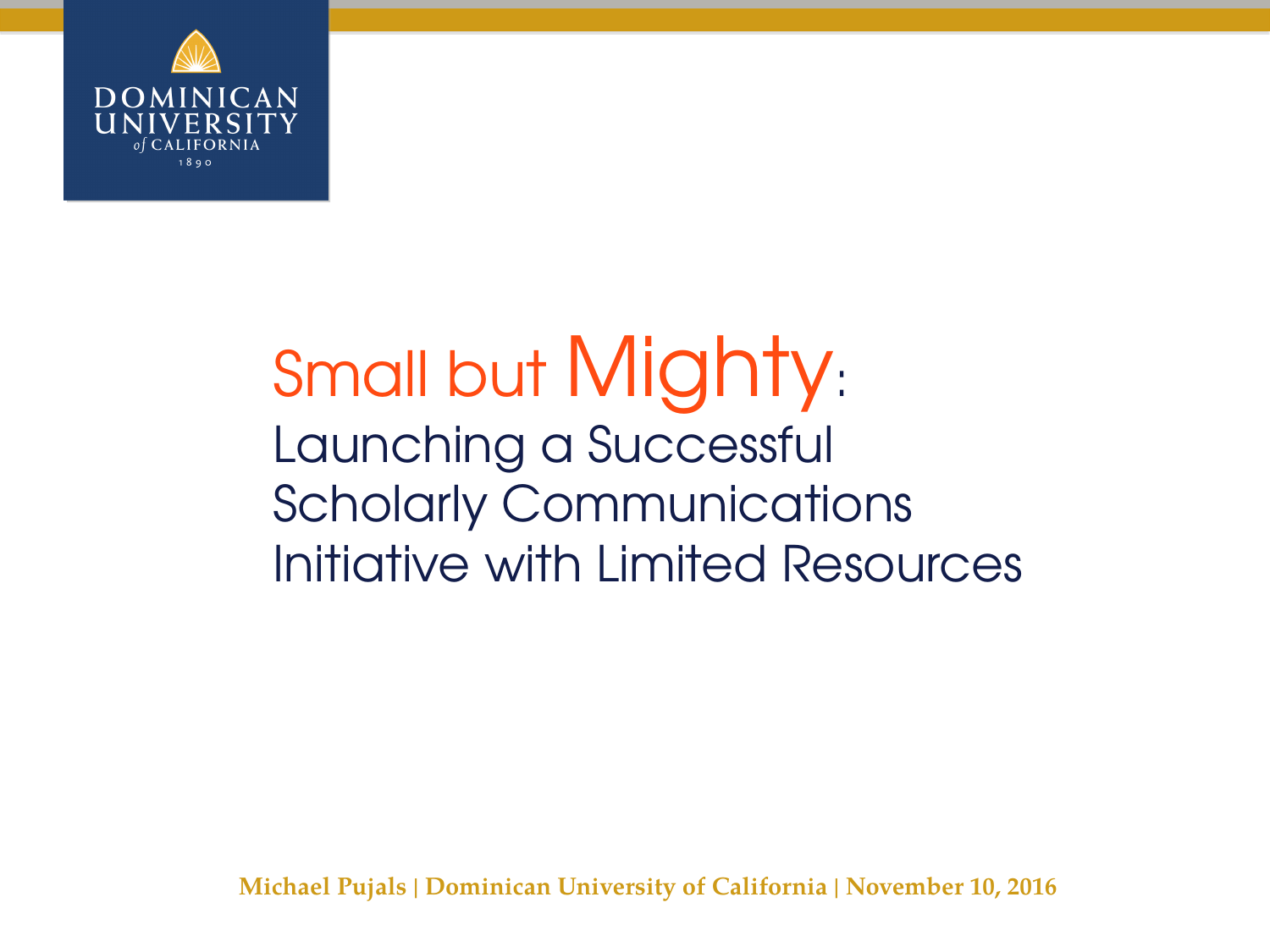

# Small but Mighty: Launching a Successful Scholarly Communications Initiative with Limited Resources
Michael Pujals | Dominican University of California | November 10, 2016